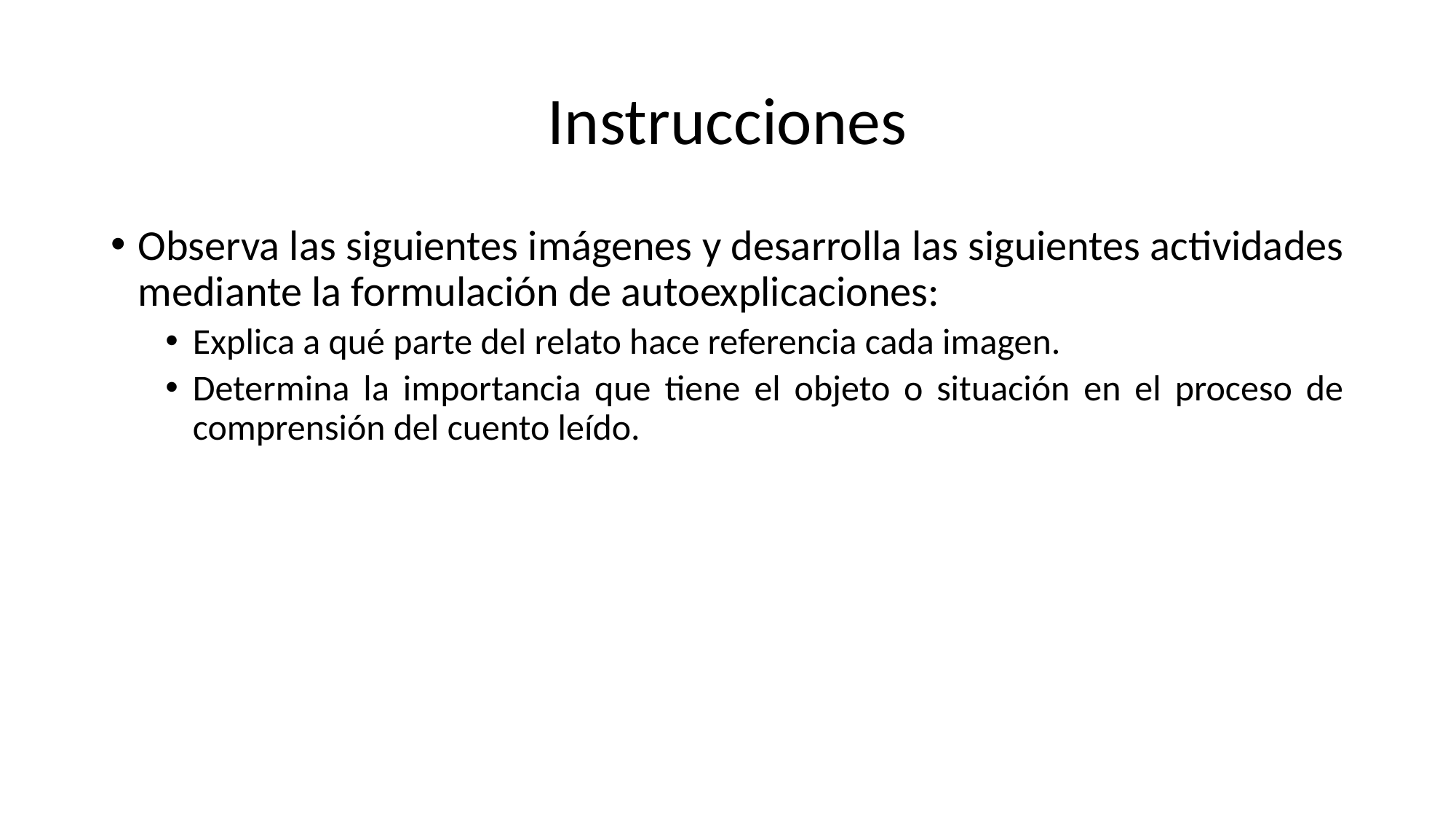

# Instrucciones
Observa las siguientes imágenes y desarrolla las siguientes actividades mediante la formulación de autoexplicaciones:
Explica a qué parte del relato hace referencia cada imagen.
Determina la importancia que tiene el objeto o situación en el proceso de comprensión del cuento leído.